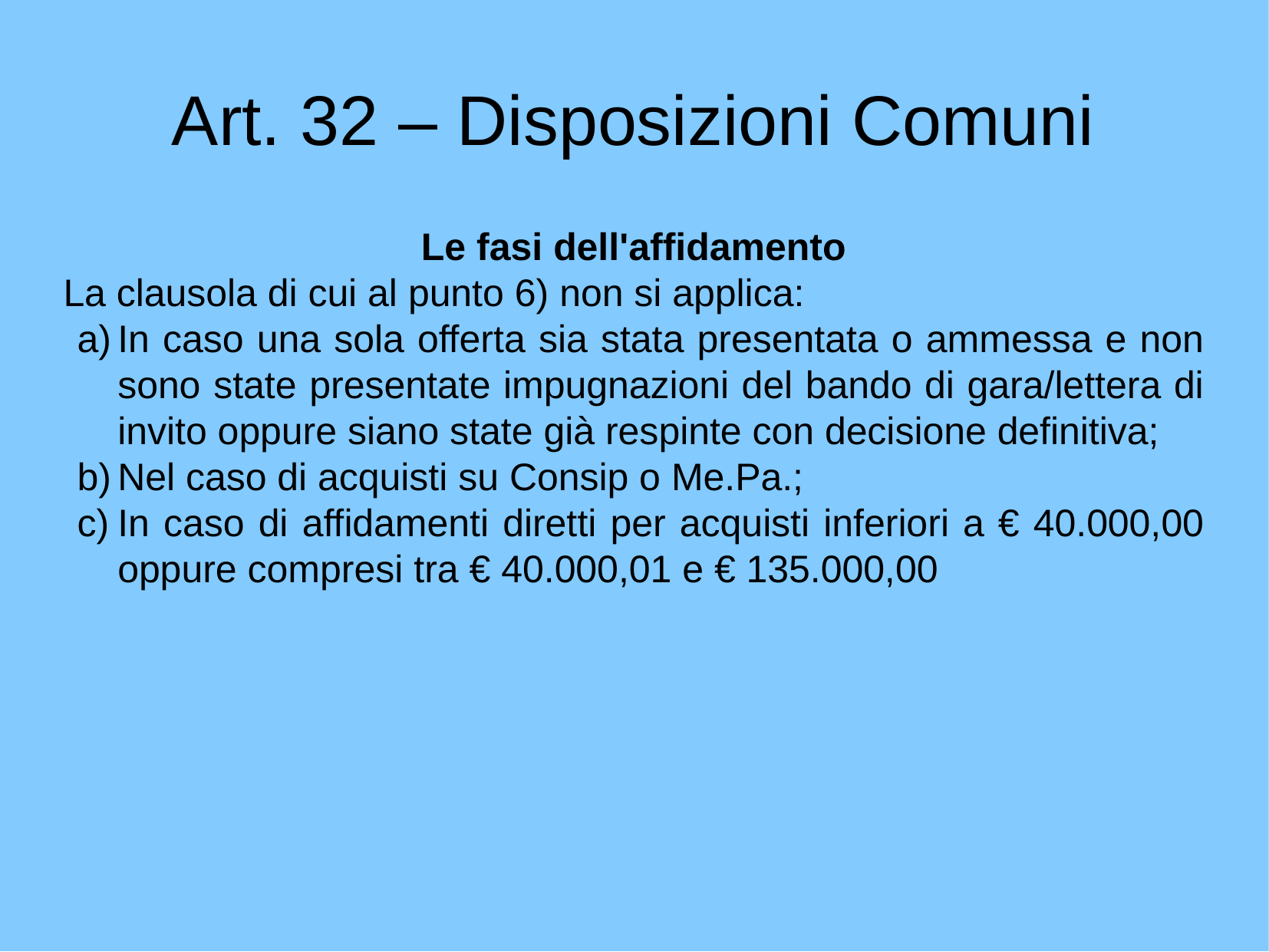

Art. 32 – Disposizioni Comuni
Le fasi dell'affidamento
La clausola di cui al punto 6) non si applica:
In caso una sola offerta sia stata presentata o ammessa e non sono state presentate impugnazioni del bando di gara/lettera di invito oppure siano state già respinte con decisione definitiva;
Nel caso di acquisti su Consip o Me.Pa.;
In caso di affidamenti diretti per acquisti inferiori a € 40.000,00 oppure compresi tra € 40.000,01 e € 135.000,00